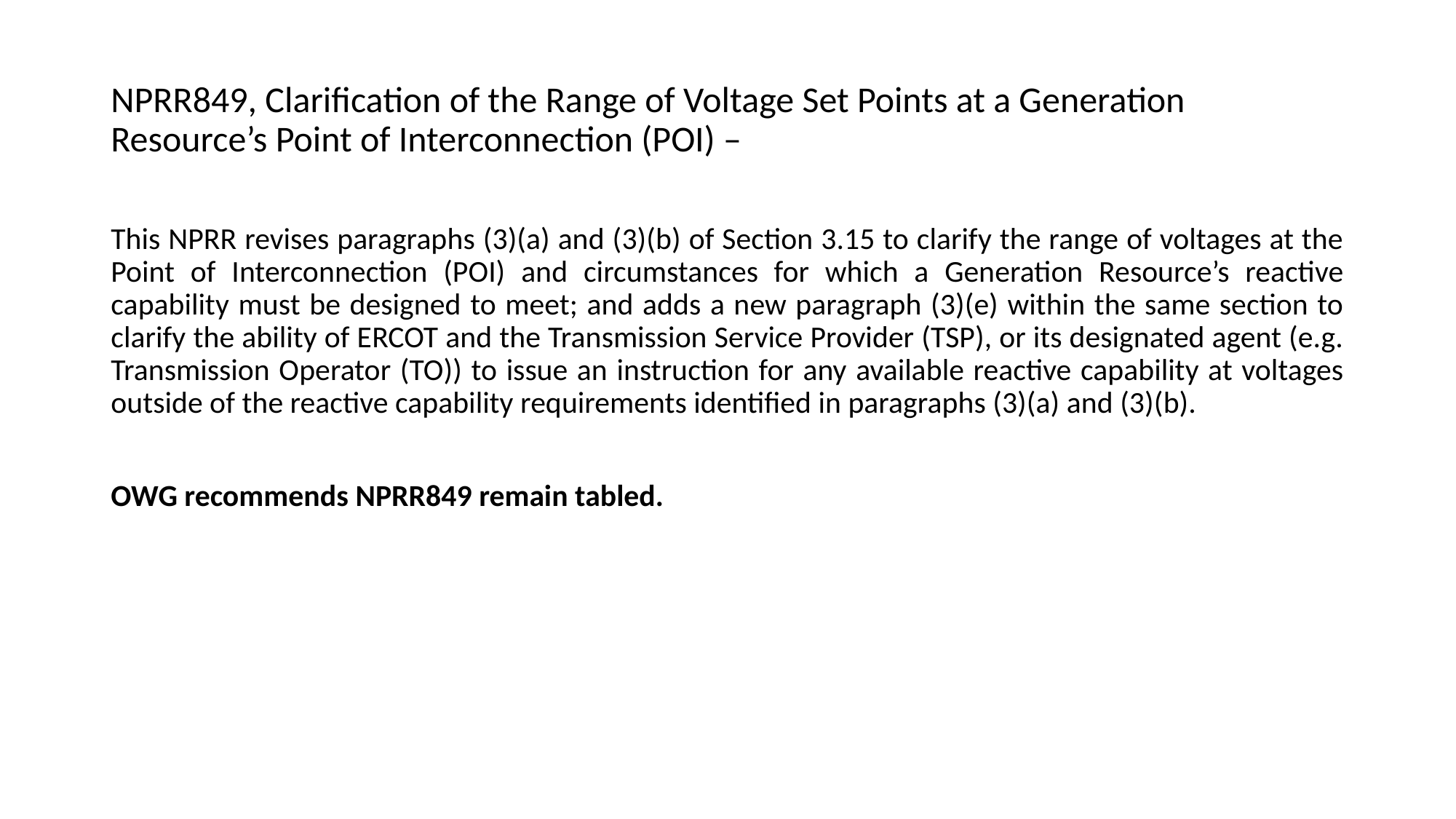

# NPRR849, Clarification of the Range of Voltage Set Points at a Generation Resource’s Point of Interconnection (POI) –
This NPRR revises paragraphs (3)(a) and (3)(b) of Section 3.15 to clarify the range of voltages at the Point of Interconnection (POI) and circumstances for which a Generation Resource’s reactive capability must be designed to meet; and adds a new paragraph (3)(e) within the same section to clarify the ability of ERCOT and the Transmission Service Provider (TSP), or its designated agent (e.g. Transmission Operator (TO)) to issue an instruction for any available reactive capability at voltages outside of the reactive capability requirements identified in paragraphs (3)(a) and (3)(b).

OWG recommends NPRR849 remain tabled.